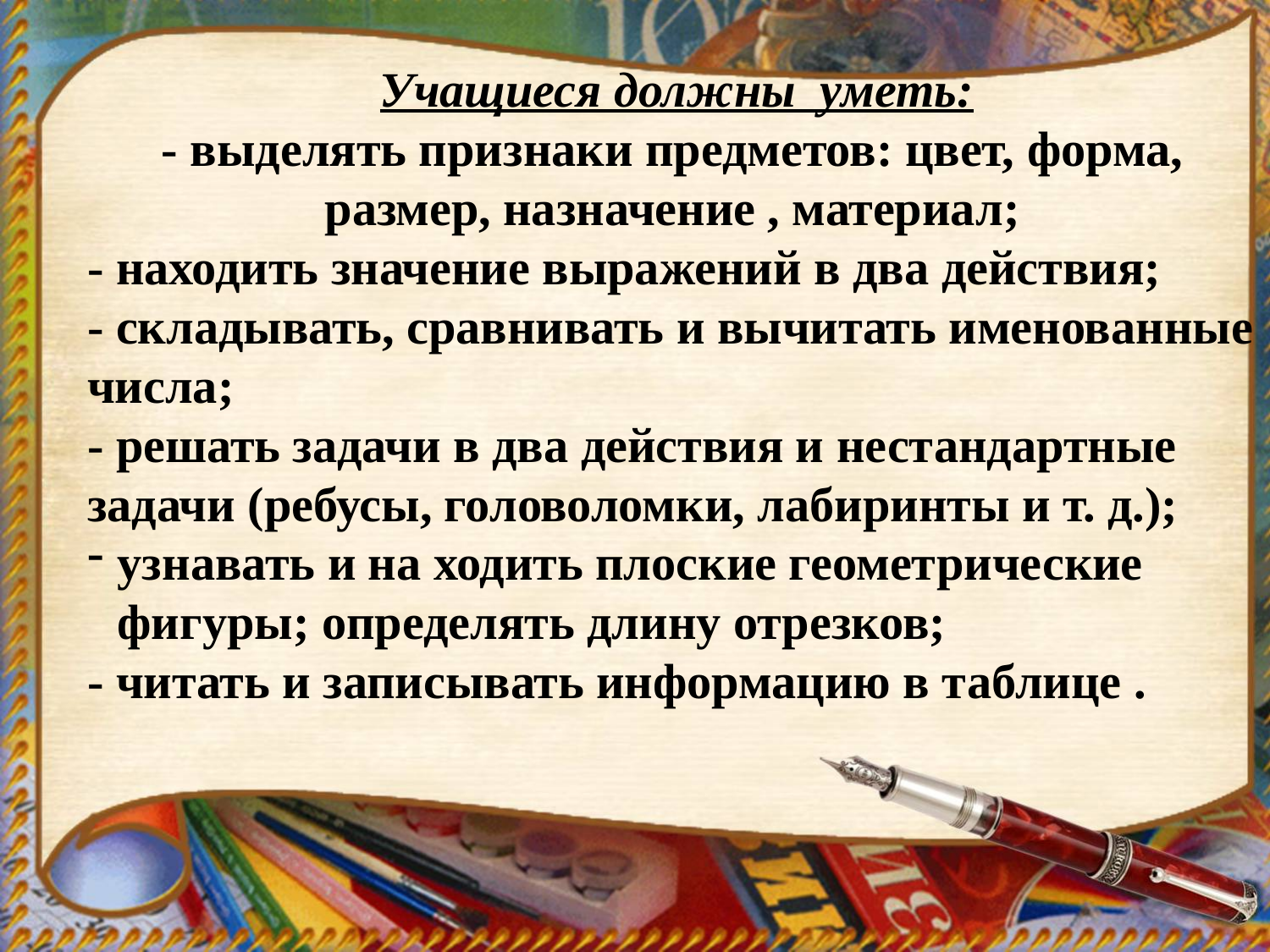

Учащиеся должны  уметь:
- выделять признаки предметов: цвет, форма, размер, назначение , материал;
- находить значение выражений в два действия;
- складывать, сравнивать и вычитать именованные числа;
- решать задачи в два действия и нестандартные задачи (ребусы, головоломки, лабиринты и т. д.);
узнавать и на ходить плоские геометрические фигуры; определять длину отрезков;
- читать и записывать информацию в таблице .